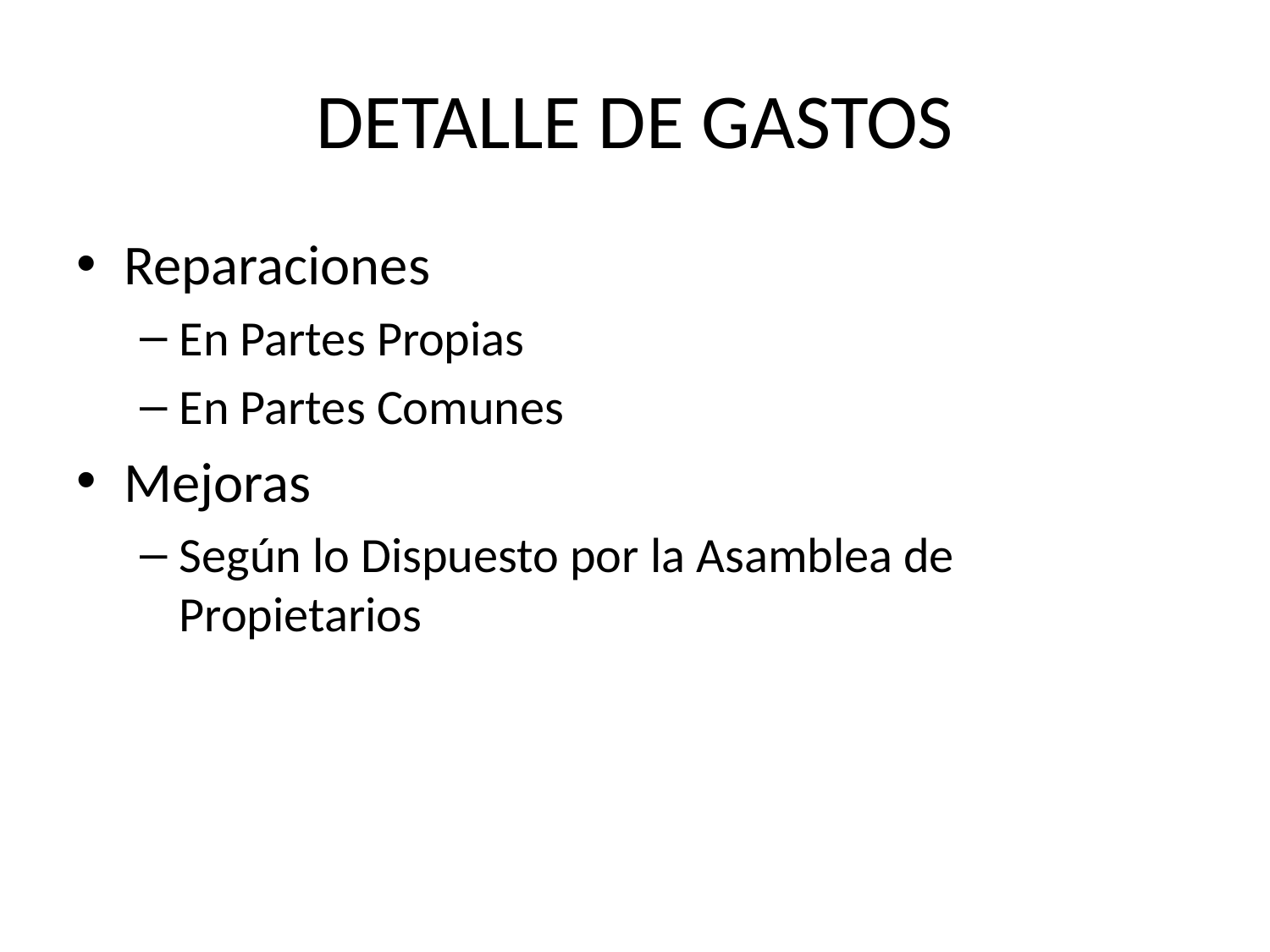

# DETALLE DE GASTOS
Reparaciones
En Partes Propias
En Partes Comunes
Mejoras
Según lo Dispuesto por la Asamblea de Propietarios